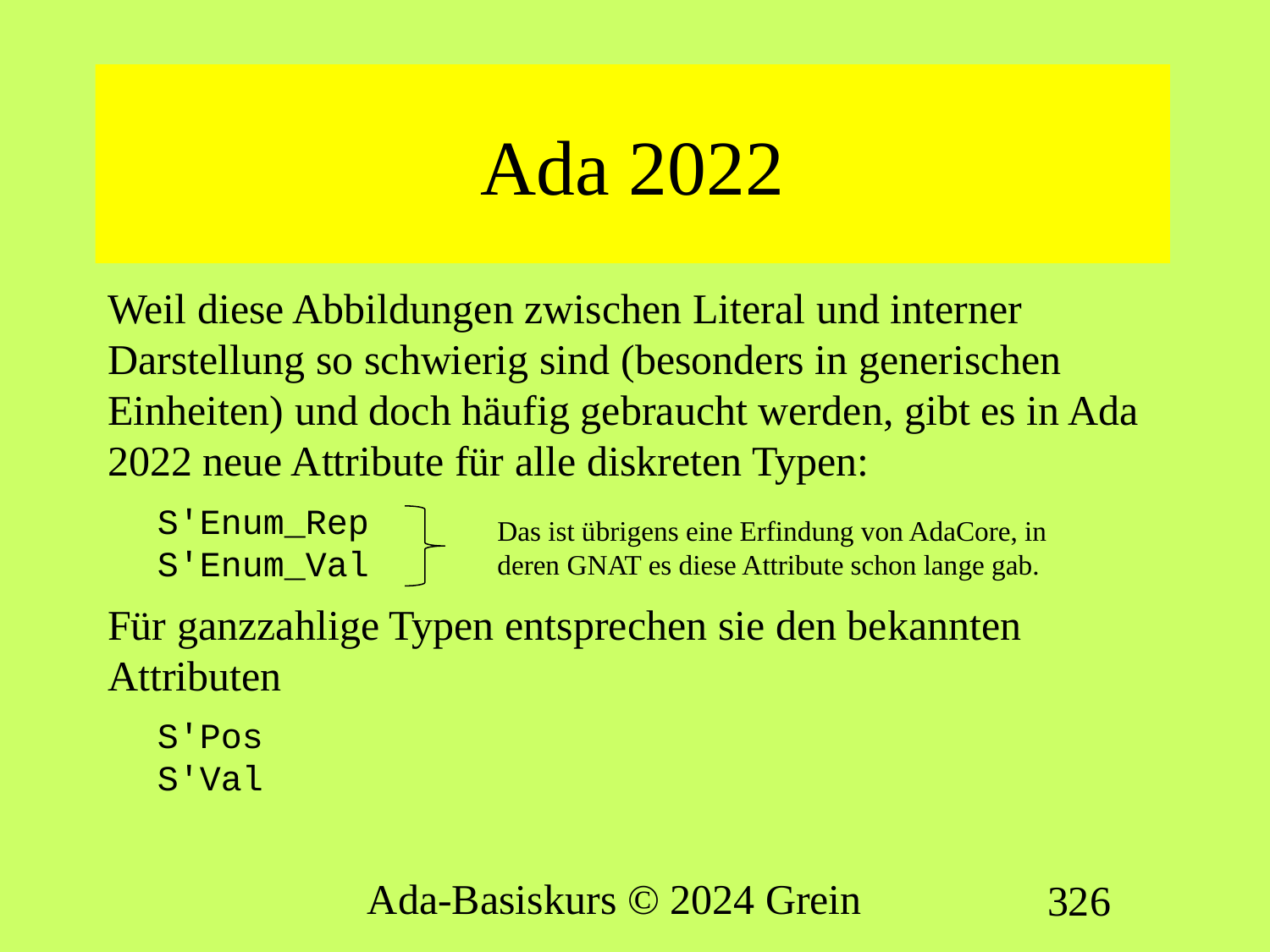

# Ada 2022
Weil diese Abbildungen zwischen Literal und interner Darstellung so schwierig sind (besonders in generischen Einheiten) und doch häufig gebraucht werden, gibt es in Ada 2022 neue Attribute für alle diskreten Typen:
S'Enum_Rep
S'Enum_Val
Für ganzzahlige Typen entsprechen sie den bekannten Attributen
S'Pos
S'Val

Das ist übrigens eine Erfindung von AdaCore, in deren GNAT es diese Attribute schon lange gab.
Ada-Basiskurs © 2024 Grein
326